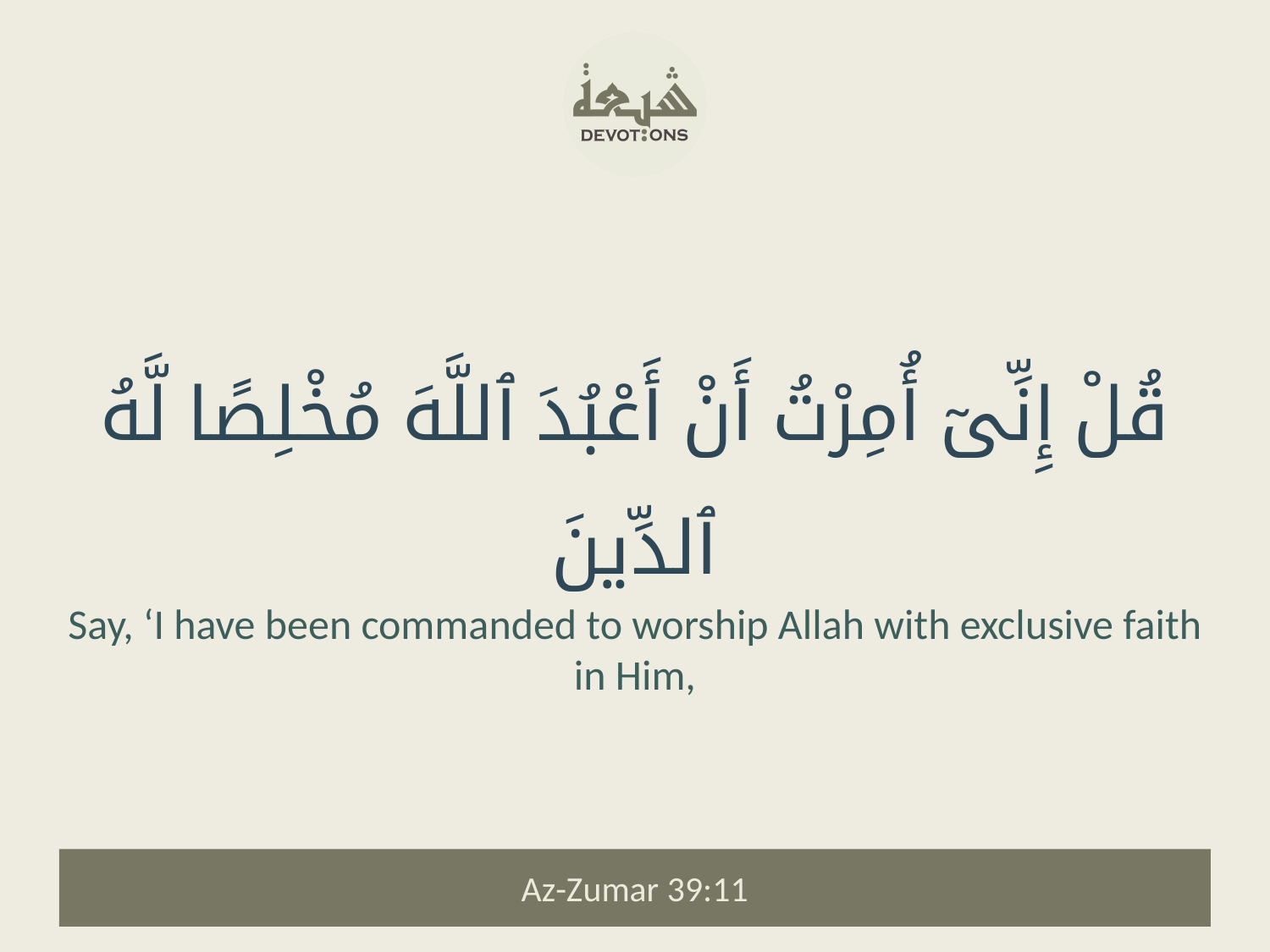

قُلْ إِنِّىٓ أُمِرْتُ أَنْ أَعْبُدَ ٱللَّهَ مُخْلِصًا لَّهُ ٱلدِّينَ
Say, ‘I have been commanded to worship Allah with exclusive faith in Him,
Az-Zumar 39:11